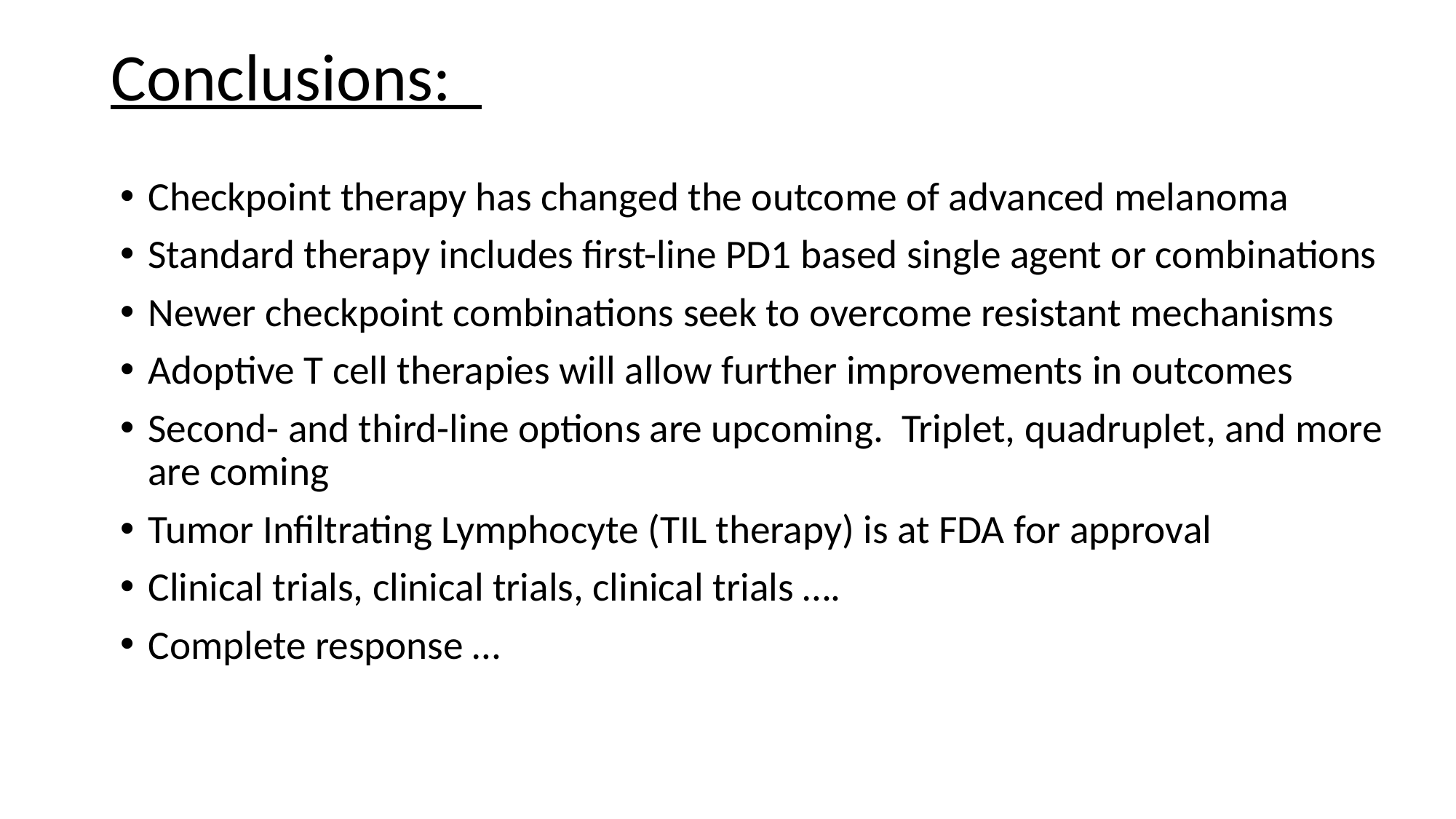

# Conclusions:
Checkpoint therapy has changed the outcome of advanced melanoma
Standard therapy includes first-line PD1 based single agent or combinations
Newer checkpoint combinations seek to overcome resistant mechanisms
Adoptive T cell therapies will allow further improvements in outcomes
Second- and third-line options are upcoming.  Triplet, quadruplet, and more are coming
Tumor Infiltrating Lymphocyte (TIL therapy) is at FDA for approval
Clinical trials, clinical trials, clinical trials ….
Complete response …